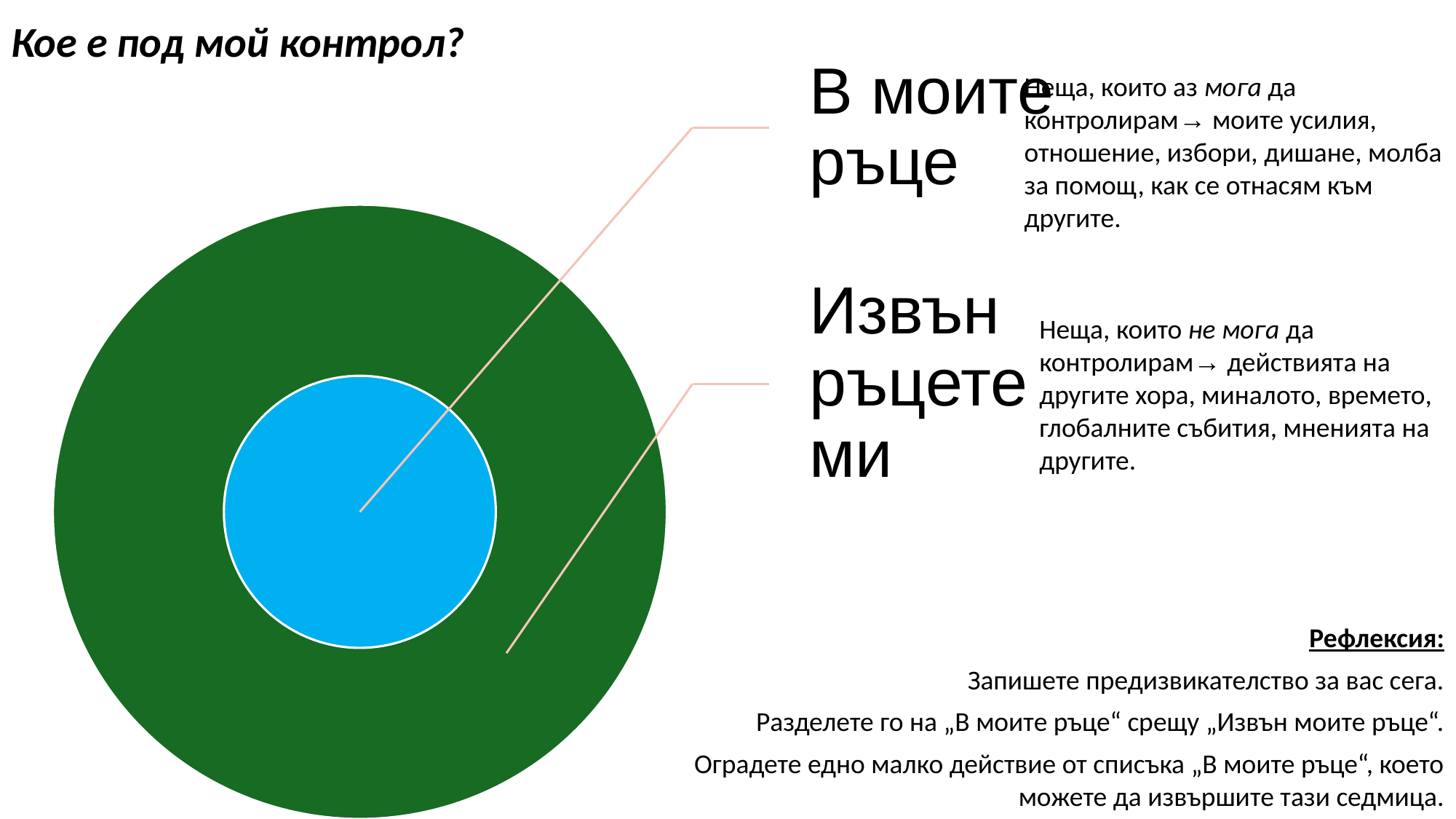

В моите ръце

Извън ръцете ми

Кое е под мой контрол?
Неща, които аз мога да контролирам→ моите усилия, отношение, избори, дишане, молба за помощ, как се отнасям към другите.
Неща, които не мога да контролирам→ действията на другите хора, миналото, времето, глобалните събития, мненията на другите.
Рефлексия:
Запишете предизвикателство за вас сега.
Разделете го на „В моите ръце“ срещу „Извън моите ръце“.
Оградете едно малко действие от списъка „В моите ръце“, което можете да извършите тази седмица.